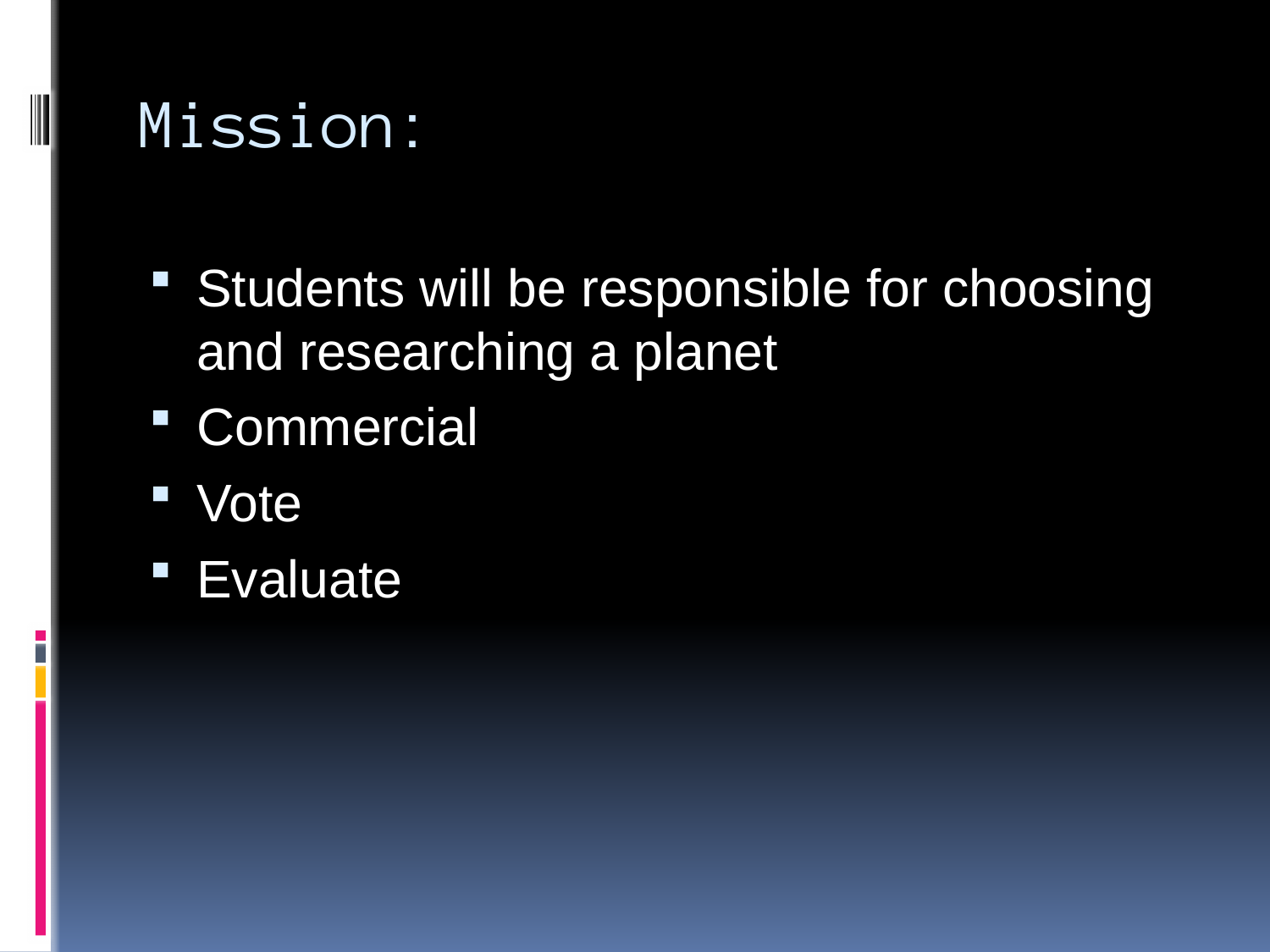

# Mission:
Students will be responsible for choosing and researching a planet
Commercial
Vote
Evaluate